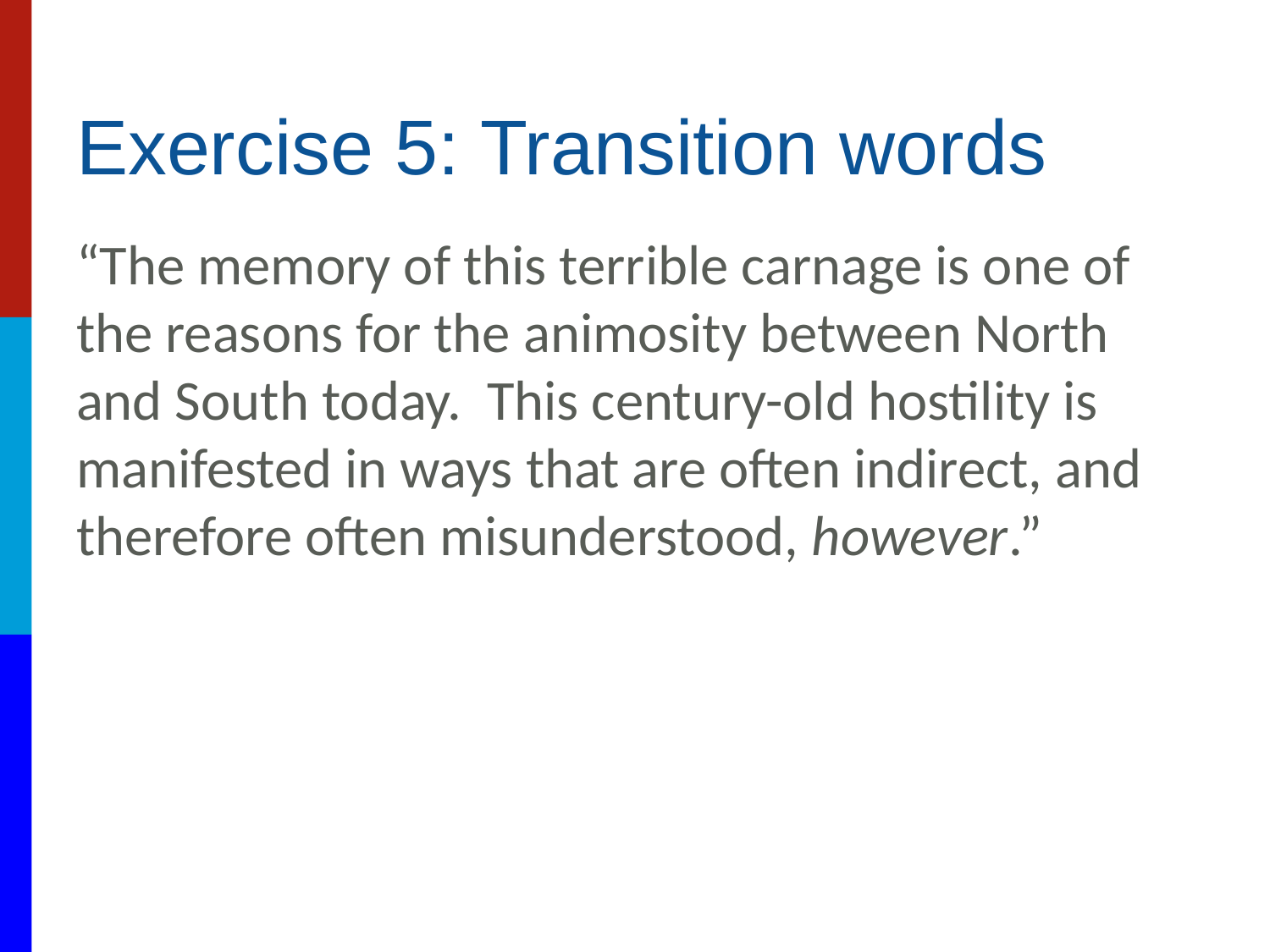

# Exercise 5: Transition words
“The memory of this terrible carnage is one of the reasons for the animosity between North and South today.  This century-old hostility is manifested in ways that are often indirect, and therefore often misunderstood, however.”